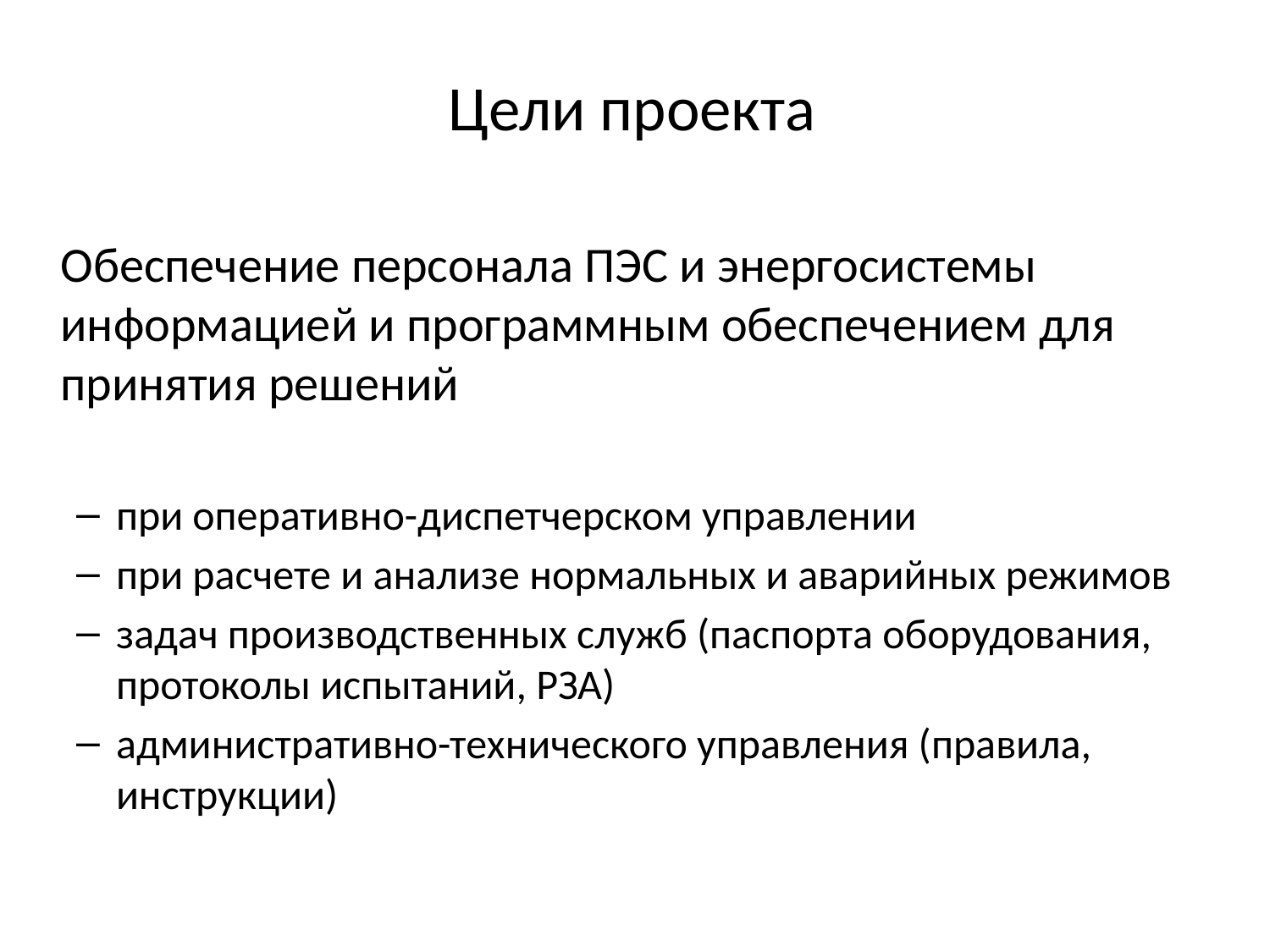

# Цели проекта
	Обеспечение персонала ПЭС и энергосистемы информацией и программным обеспечением для принятия решений

при оперативно-диспетчерском управлении
при расчете и анализе нормальных и аварийных режимов
задач производственных служб (паспорта оборудования, протоколы испытаний, РЗА)
административно-технического управления (правила, инструкции)